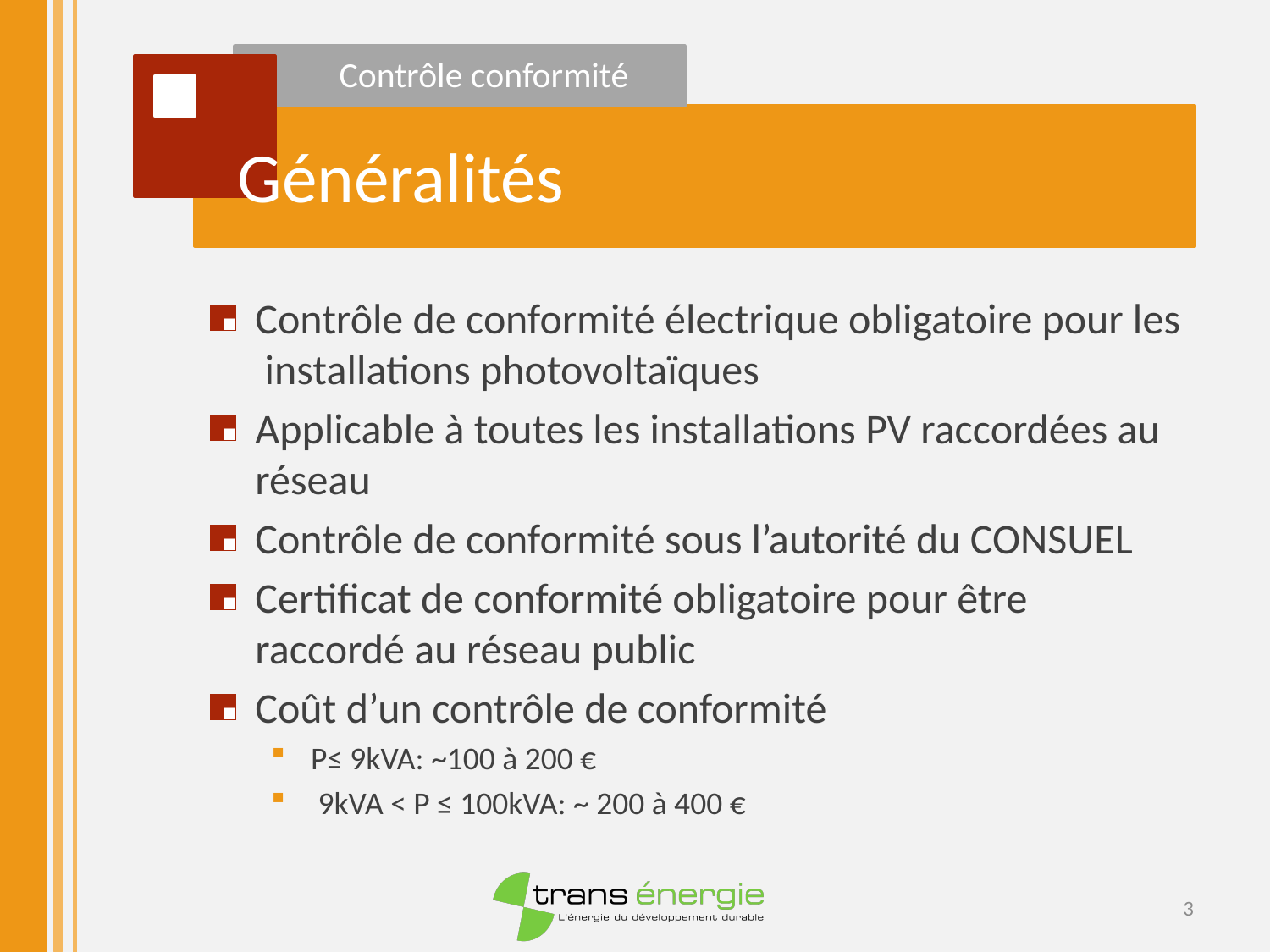

Contrôle conformité
Généralités
Contrôle de conformité électrique obligatoire pour les  installations photovoltaïques
Applicable à toutes les installations PV raccordées au réseau
Contrôle de conformité sous l’autorité du CONSUEL
Certificat de conformité obligatoire pour être raccordé au réseau public
Coût d’un contrôle de conformité
P≤ 9kVA: ~100 à 200 €
 9kVA < P ≤ 100kVA: ~ 200 à 400 €

3